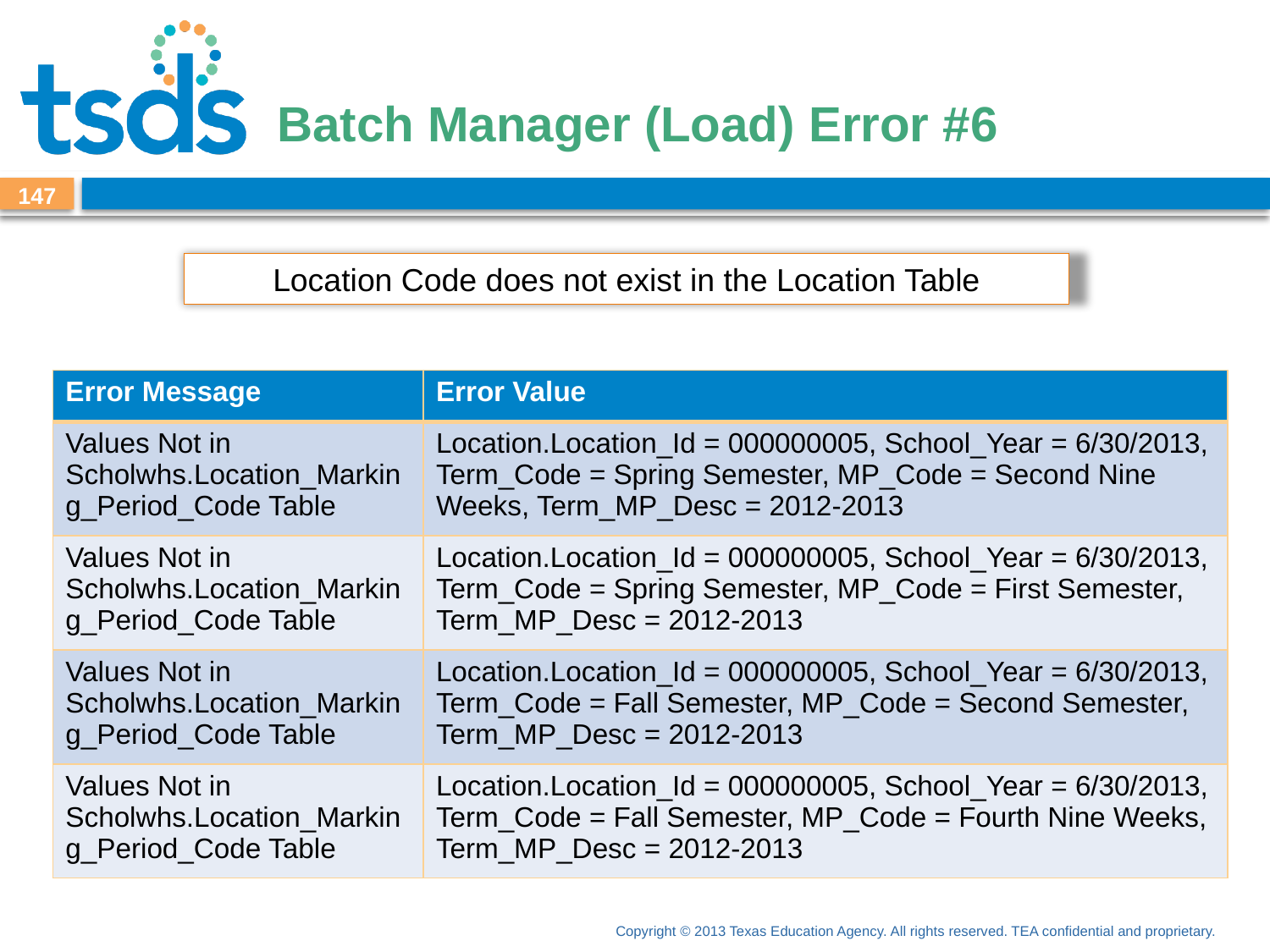

# Batch Manager (Load) Error #6

147
Location Code does not exist in the Location Table
| Error Message | Error Value |
| --- | --- |
| Values Not in Scholwhs.Location\_Marking\_Period\_Code Table | Location.Location\_Id = 000000005, School\_Year = 6/30/2013, Term\_Code = Spring Semester, MP\_Code = Second Nine Weeks, Term\_MP\_Desc = 2012-2013 |
| Values Not in Scholwhs.Location\_Marking\_Period\_Code Table | Location.Location\_Id = 000000005, School\_Year = 6/30/2013, Term\_Code = Spring Semester, MP\_Code = First Semester, Term\_MP\_Desc = 2012-2013 |
| Values Not in Scholwhs.Location\_Marking\_Period\_Code Table | Location.Location\_Id = 000000005, School\_Year = 6/30/2013, Term\_Code = Fall Semester, MP\_Code = Second Semester, Term\_MP\_Desc = 2012-2013 |
| Values Not in Scholwhs.Location\_Marking\_Period\_Code Table | Location.Location\_Id = 000000005, School\_Year = 6/30/2013, Term\_Code = Fall Semester, MP\_Code = Fourth Nine Weeks, Term\_MP\_Desc = 2012-2013 |